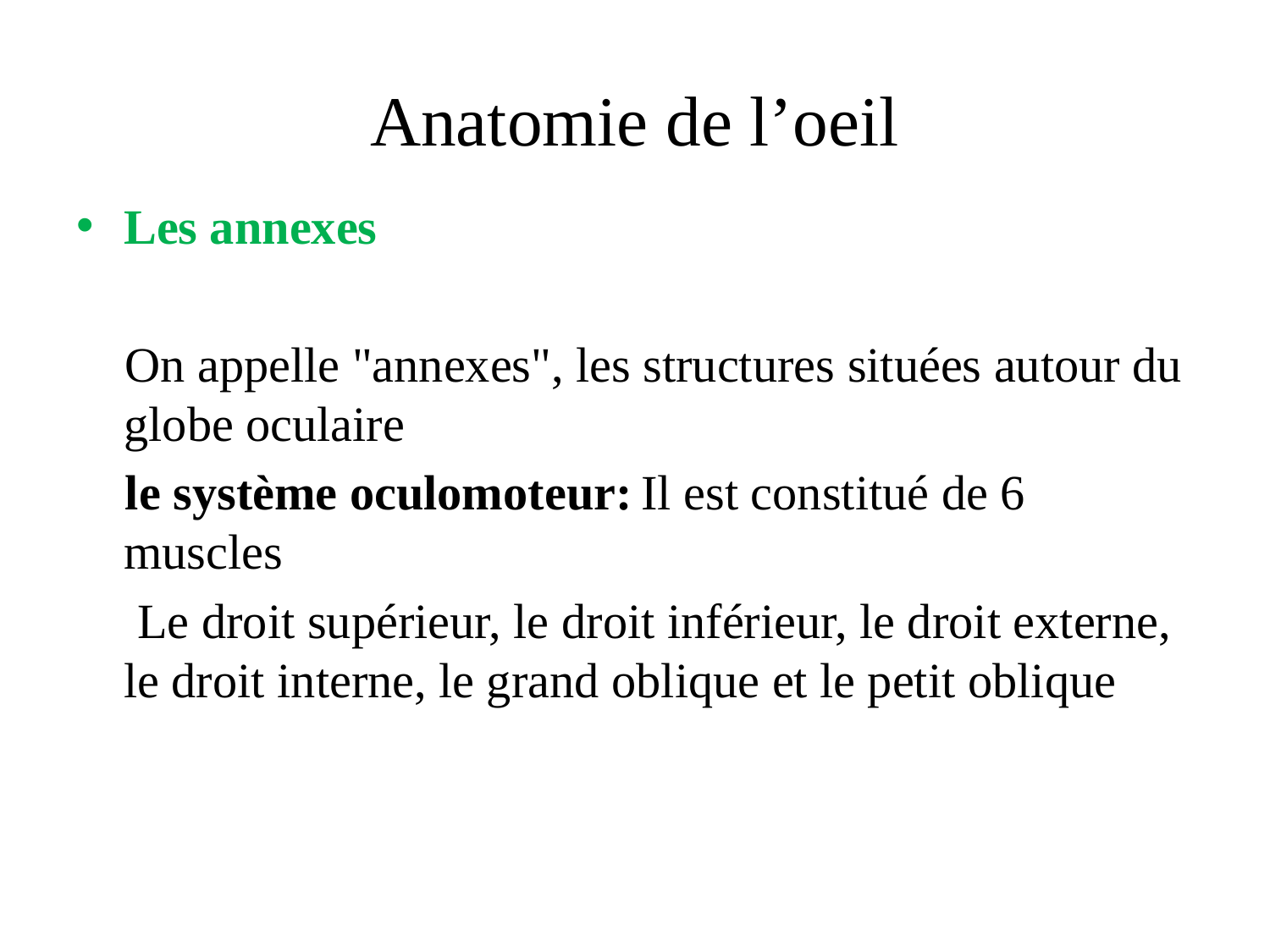

# Anatomie de l’oeil
Les annexes

    On appelle "annexes", les structures situées autour du globe oculaire
    le système oculomoteur: Il est constitué de 6 muscles
     Le droit supérieur, le droit inférieur, le droit externe, le droit interne, le grand oblique et le petit oblique